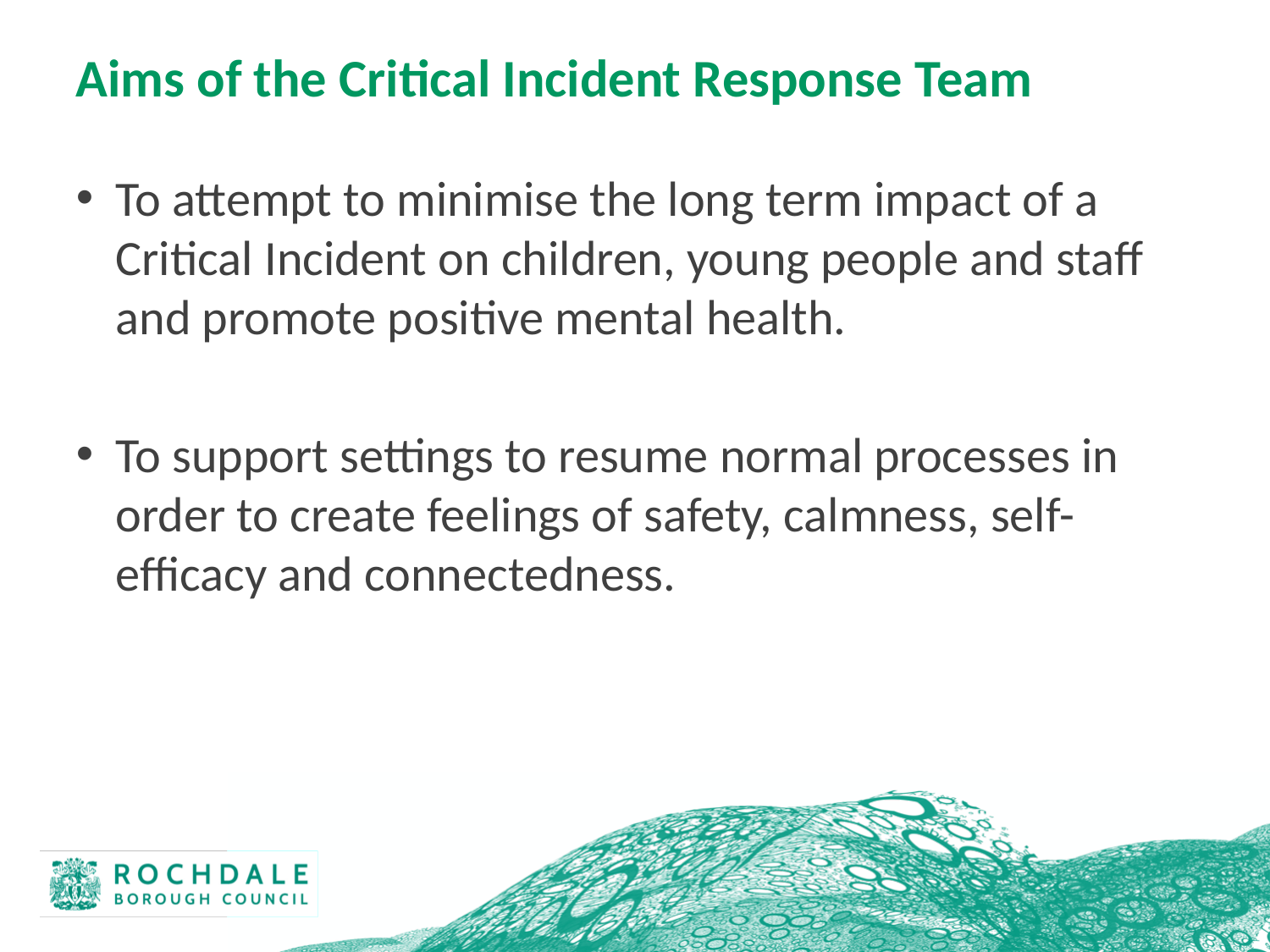

# Aims of the Critical Incident Response Team
To attempt to minimise the long term impact of a Critical Incident on children, young people and staff and promote positive mental health.

To support settings to resume normal processes in order to create feelings of safety, calmness, self-efficacy and connectedness.